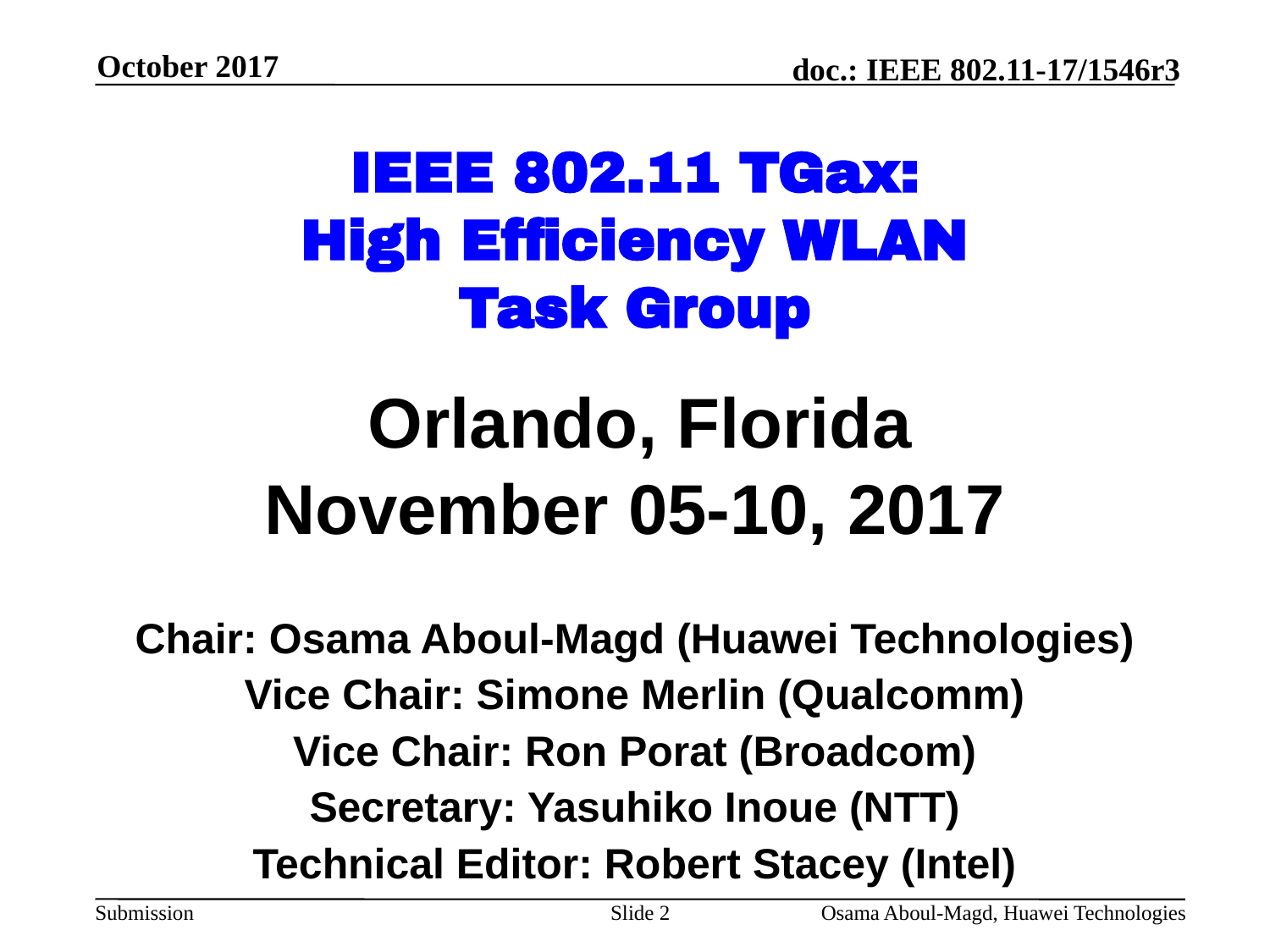

October 2017
# IEEE 802.11 TGax: High Efficiency WLAN Task Group
 Orlando, Florida
November 05-10, 2017

Chair: Osama Aboul-Magd (Huawei Technologies)
Vice Chair: Simone Merlin (Qualcomm)
Vice Chair: Ron Porat (Broadcom)
Secretary: Yasuhiko Inoue (NTT)
Technical Editor: Robert Stacey (Intel)

Slide 2
Osama Aboul-Magd, Huawei Technologies